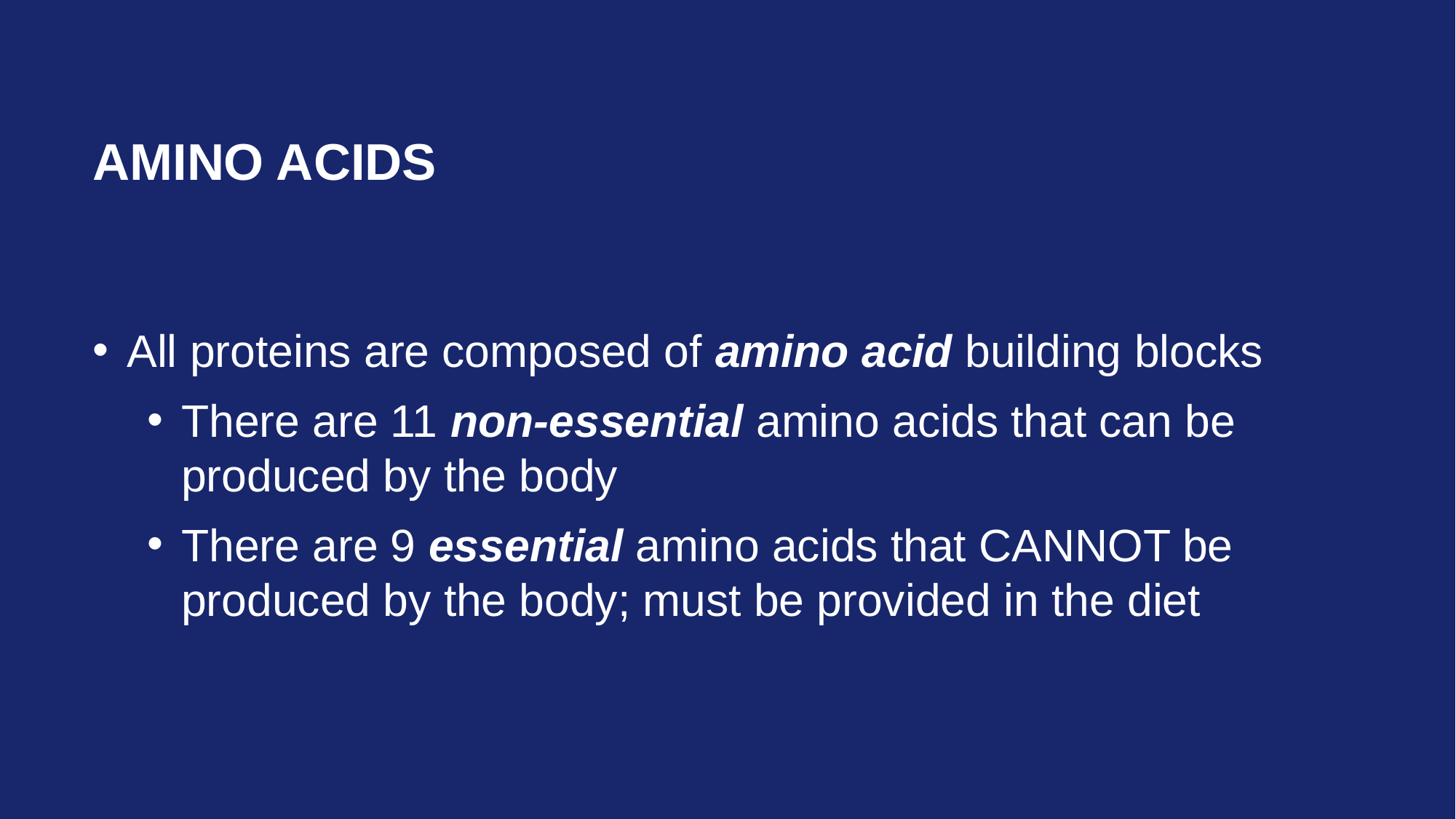

# Amino acids
All proteins are composed of amino acid building blocks
There are 11 non-essential amino acids that can be produced by the body
There are 9 essential amino acids that CANNOT be produced by the body; must be provided in the diet